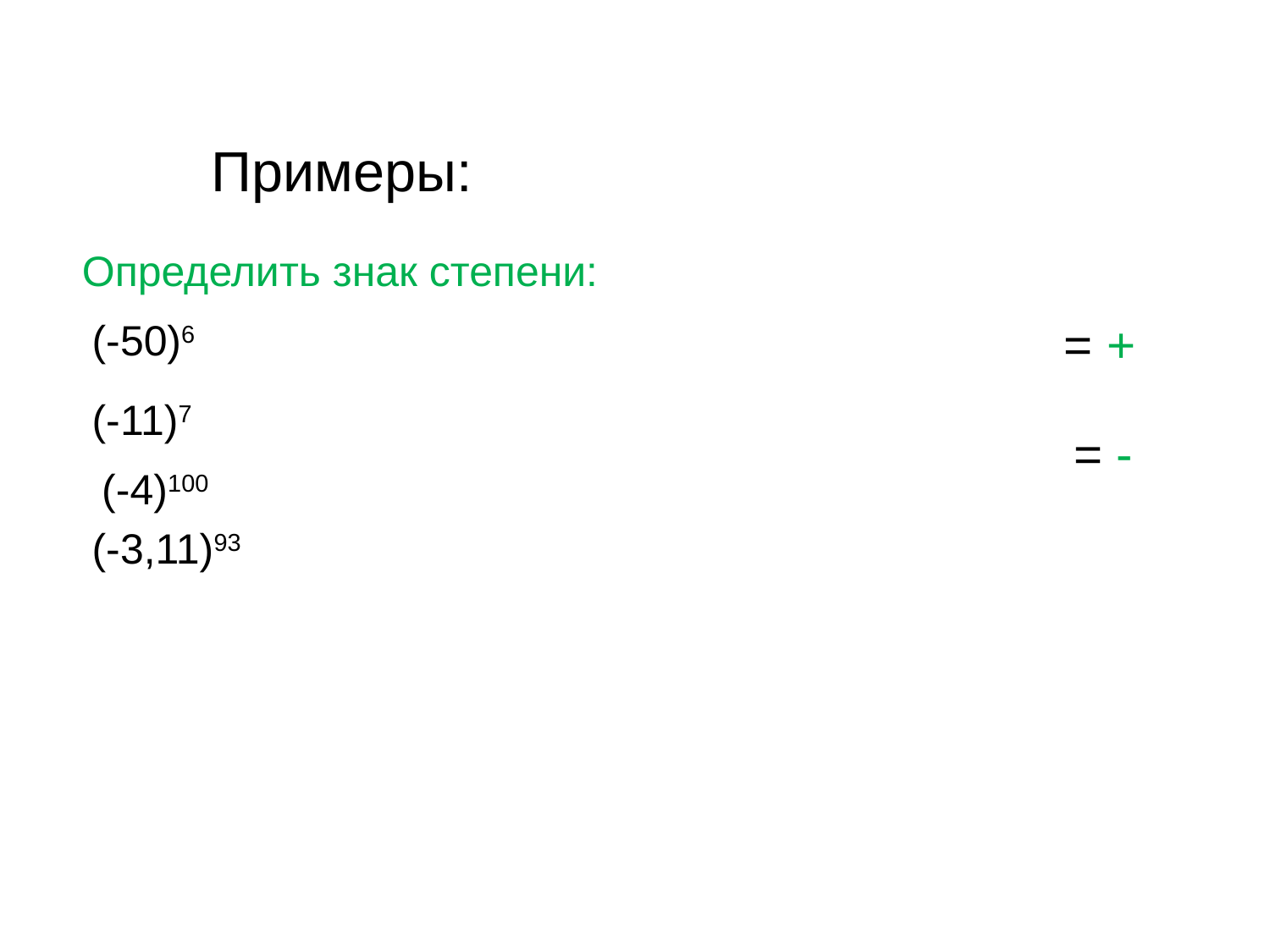

Примеры:
Определить знак степени:
(-50)6
= +
(-11)7
= -
(-4)100
(-3,11)93